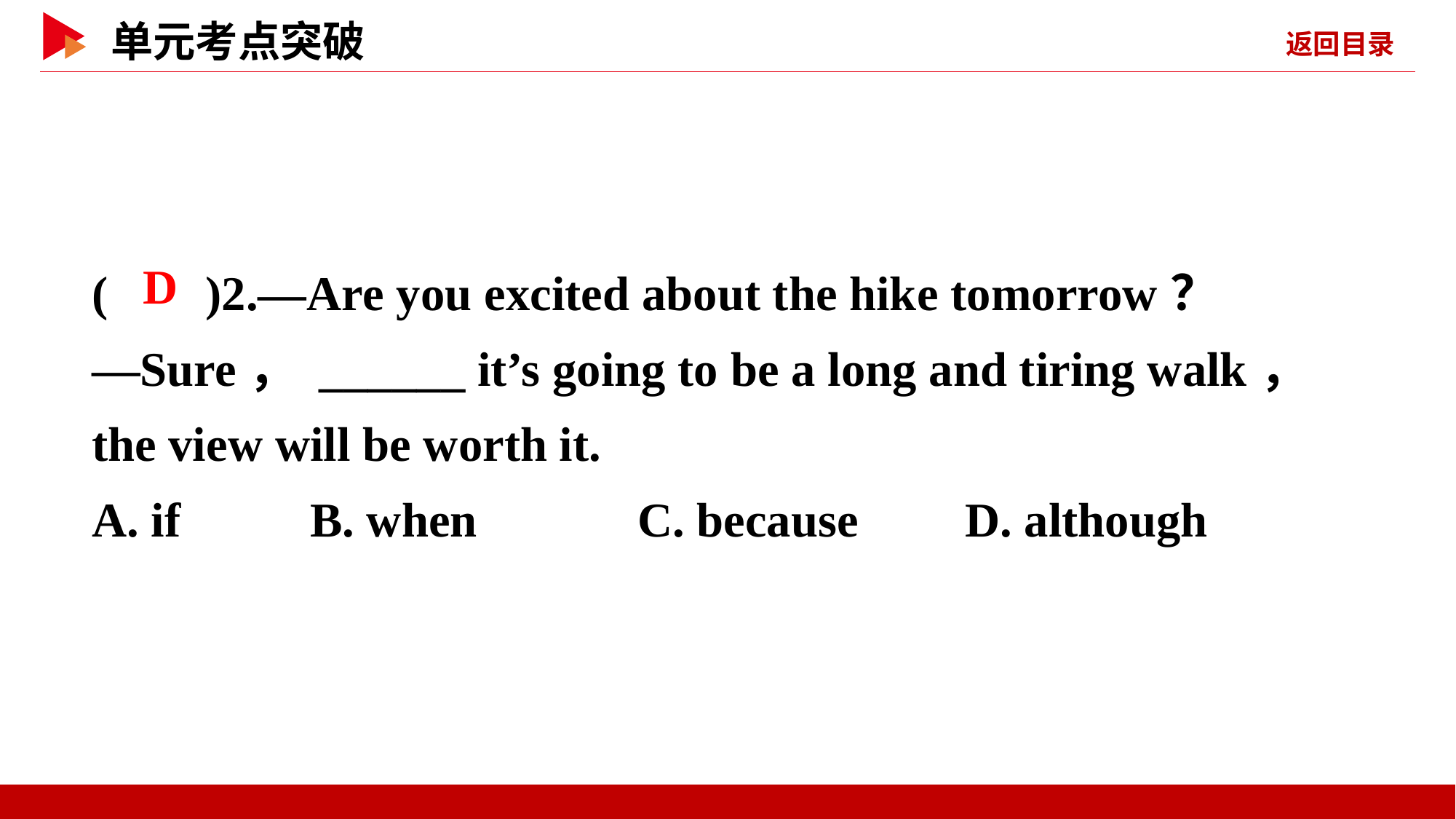

(        )2.—Are you excited about the hike tomorrow？
—Sure， ______ it’s going to be a long and tiring walk， the view will be worth it.
A. if		B. when		C. because	D. although
   D